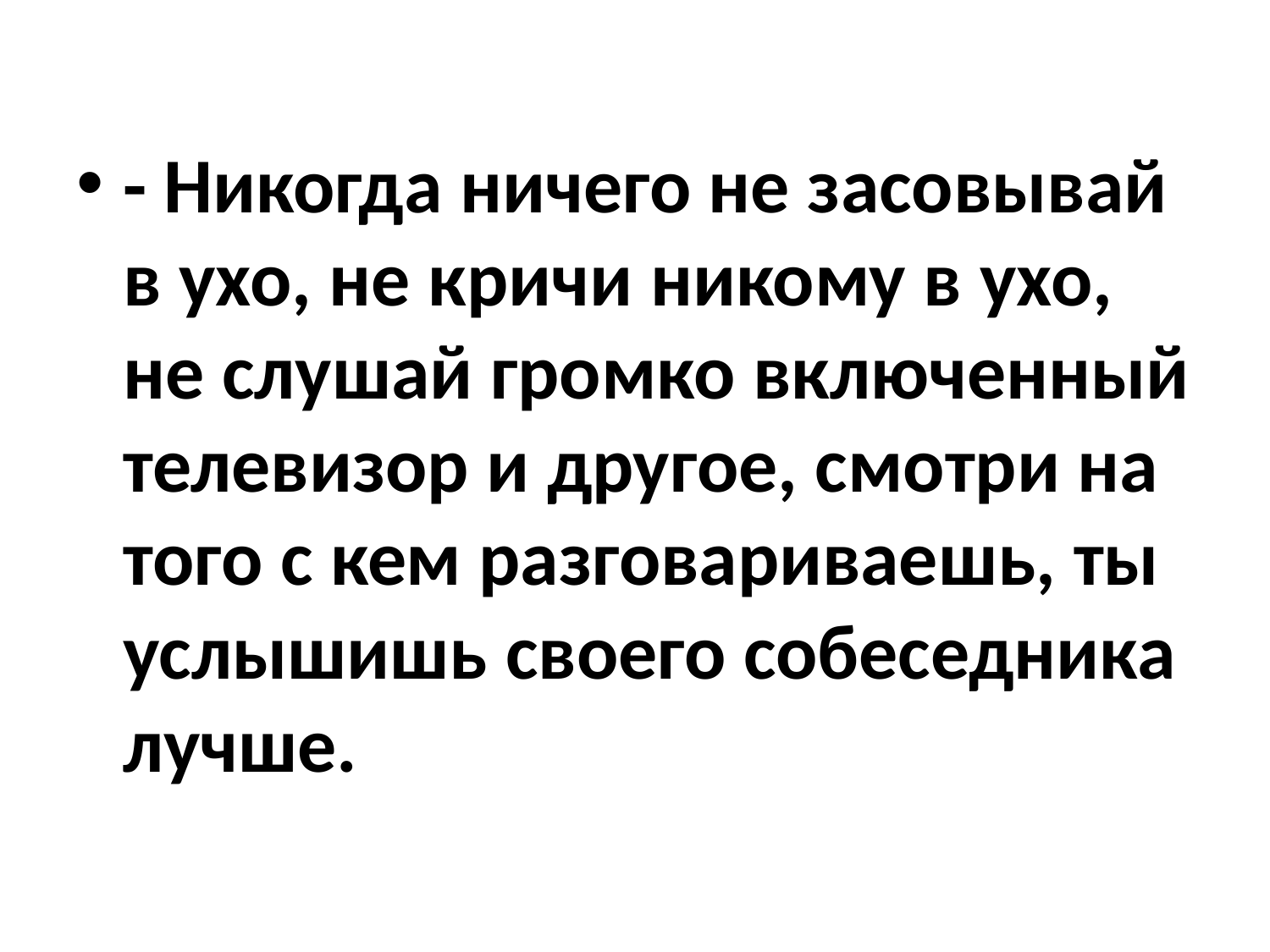

#
- Никогда ничего не засовывай в ухо, не кричи никому в ухо, не слушай громко включенный телевизор и другое, смотри на того с кем разговариваешь, ты услышишь своего собеседника лучше.